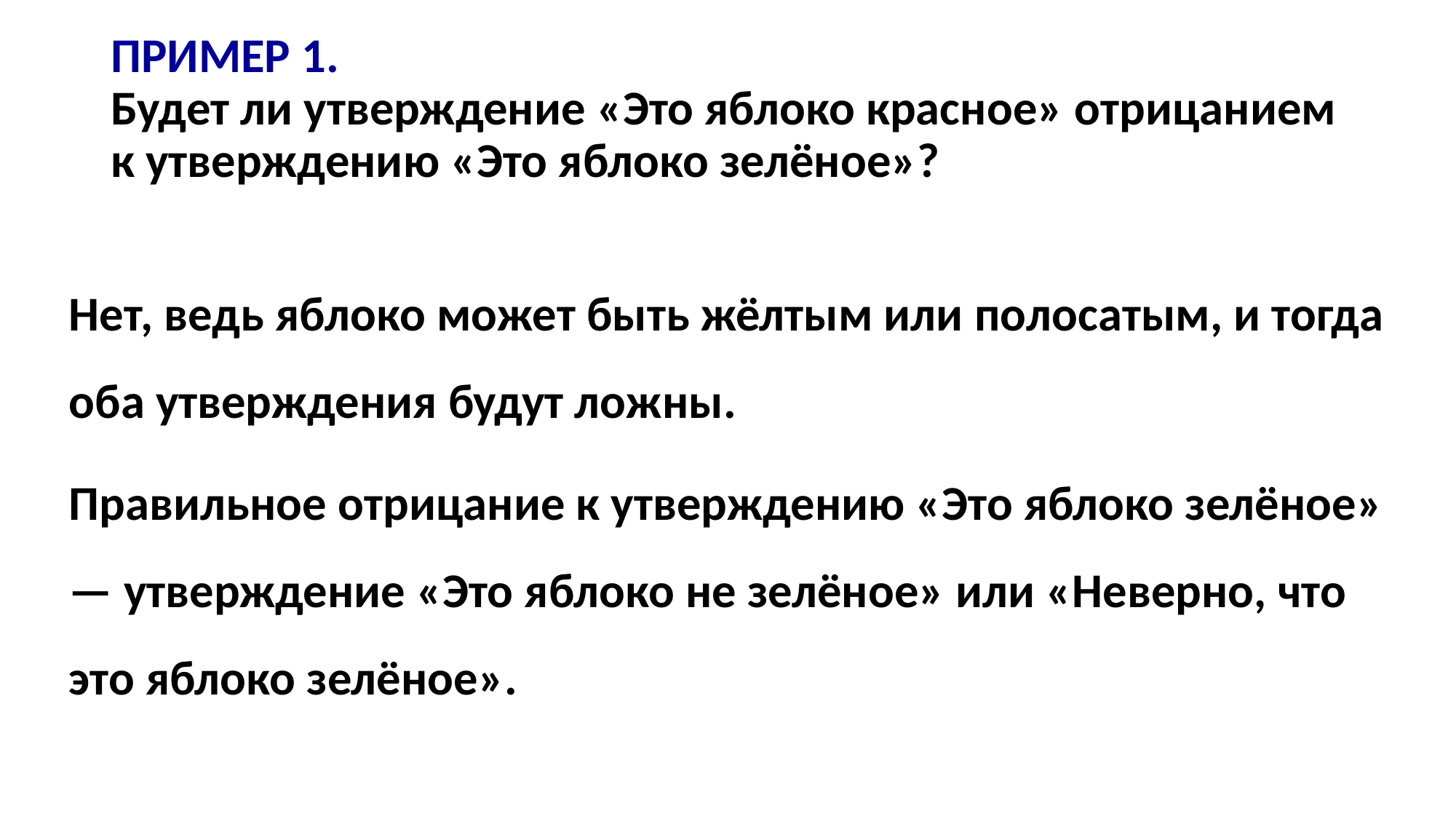

# ПРИМЕР 1. Будет ли утверждение «Это яблоко красное» отрицанием к утверждению «Это яблоко зелёное»?
Нет, ведь яблоко может быть жёлтым или полосатым, и тогда оба утверждения будут ложны.
Правильное отрицание к утверждению «Это яблоко зелёное» — утверждение «Это яблоко не зелёное» или «Неверно, что это яблоко зелёное».